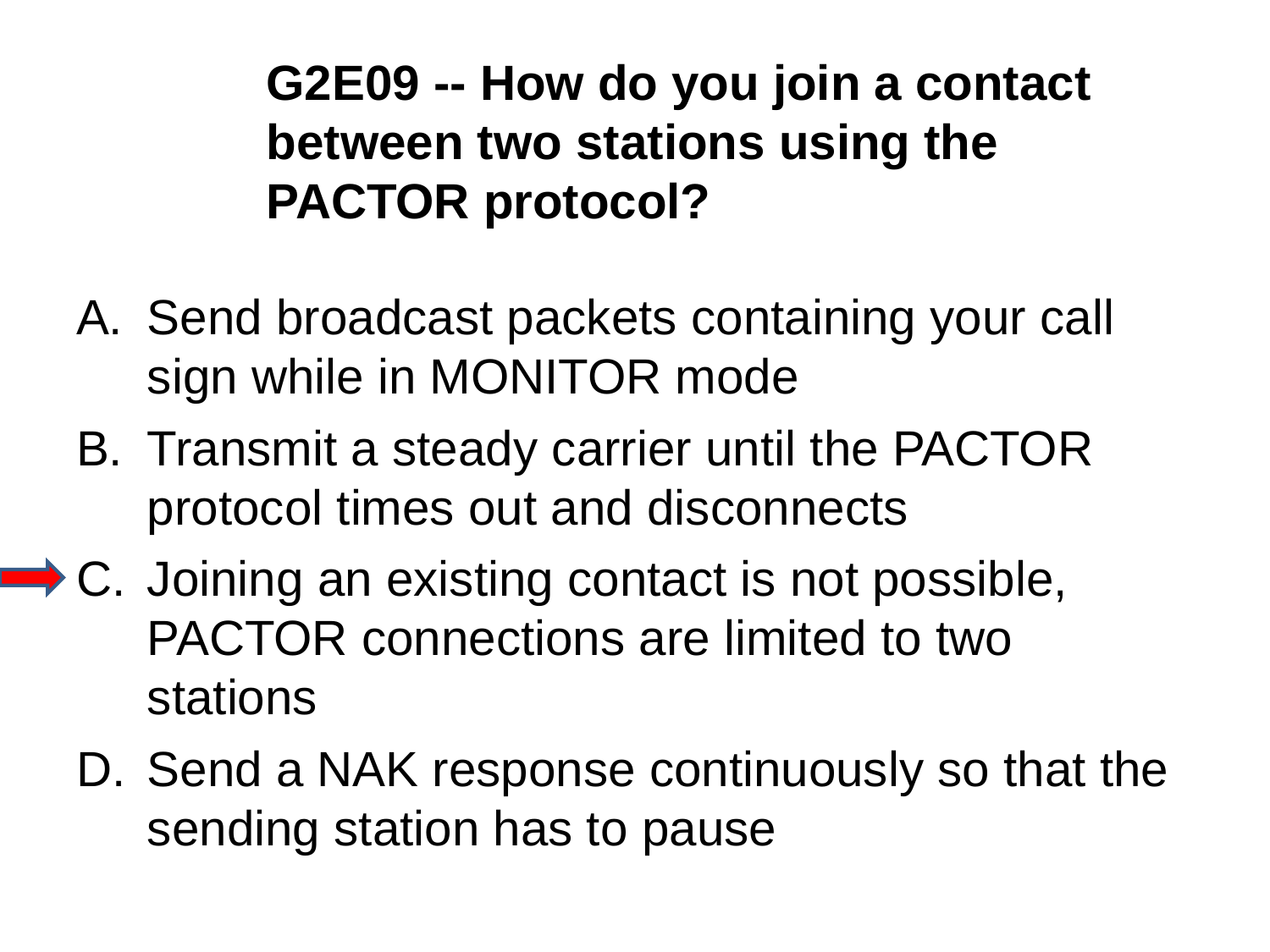

G2E09 -- How do you join a contact between two stations using the PACTOR protocol?
A.	Send broadcast packets containing your call sign while in MONITOR mode
B.	Transmit a steady carrier until the PACTOR protocol times out and disconnects
C.	Joining an existing contact is not possible, PACTOR connections are limited to two stations
D.	Send a NAK response continuously so that the sending station has to pause